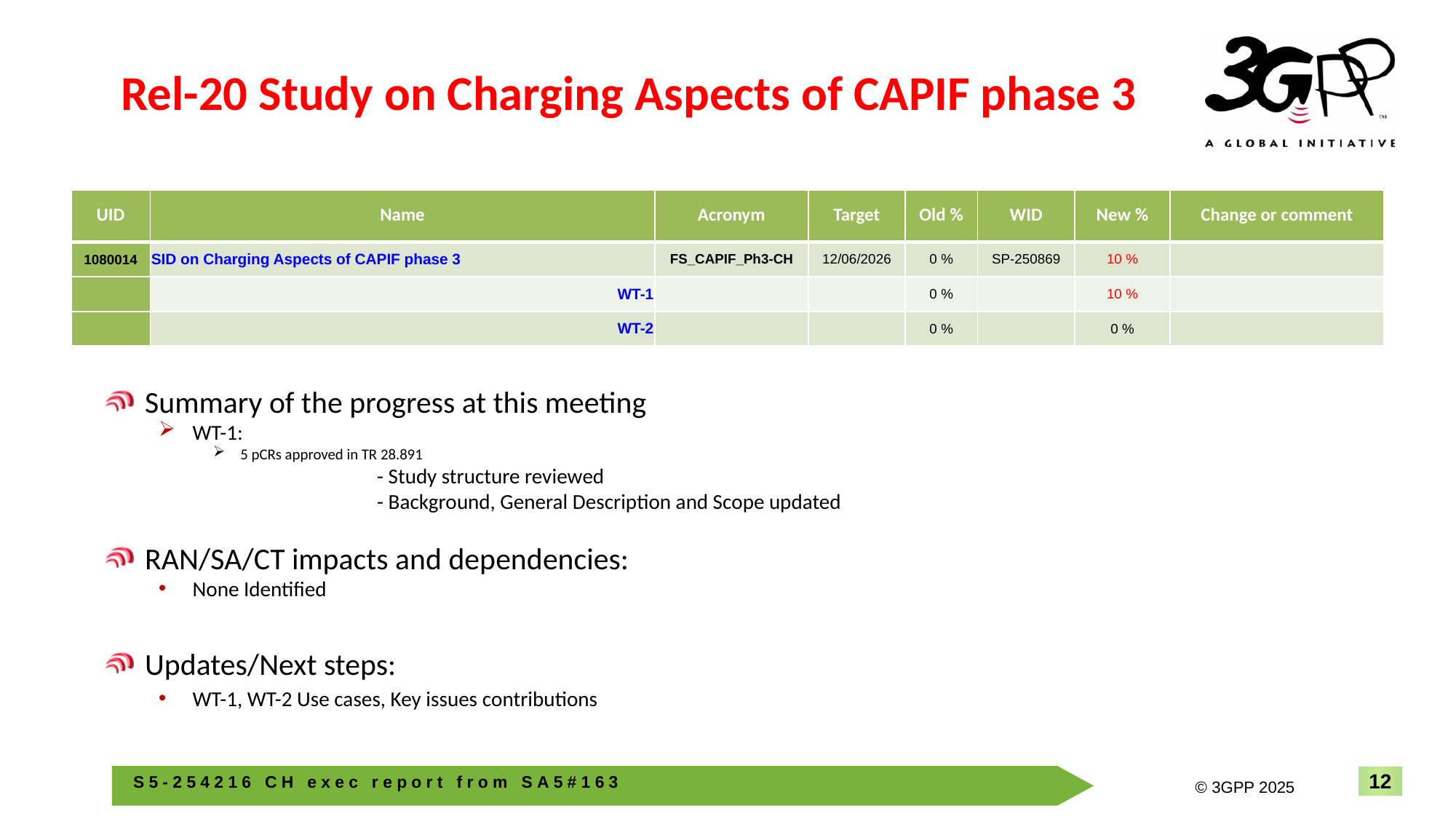

# Rel-20 Study on Charging Aspects of CAPIF phase 3
| UID | Name | Acronym | Target | Old % | WID | New % | Change or comment |
| --- | --- | --- | --- | --- | --- | --- | --- |
| 1080014 | SID on Charging Aspects of CAPIF phase 3 | FS\_CAPIF\_Ph3-CH | 12/06/2026 | 0 % | SP-250869 | 10 % |  |
|  | WT-1 |  |  | 0 % |  | 10 % |  |
|  | WT-2 |  |  | 0 % |  | 0 % |  |
Summary of the progress at this meeting
WT-1:
5 pCRs approved in TR 28.891
		- Study structure reviewed
		- Background, General Description and Scope updated

RAN/SA/CT impacts and dependencies:
None Identified

Updates/Next steps:
WT-1, WT-2 Use cases, Key issues contributions